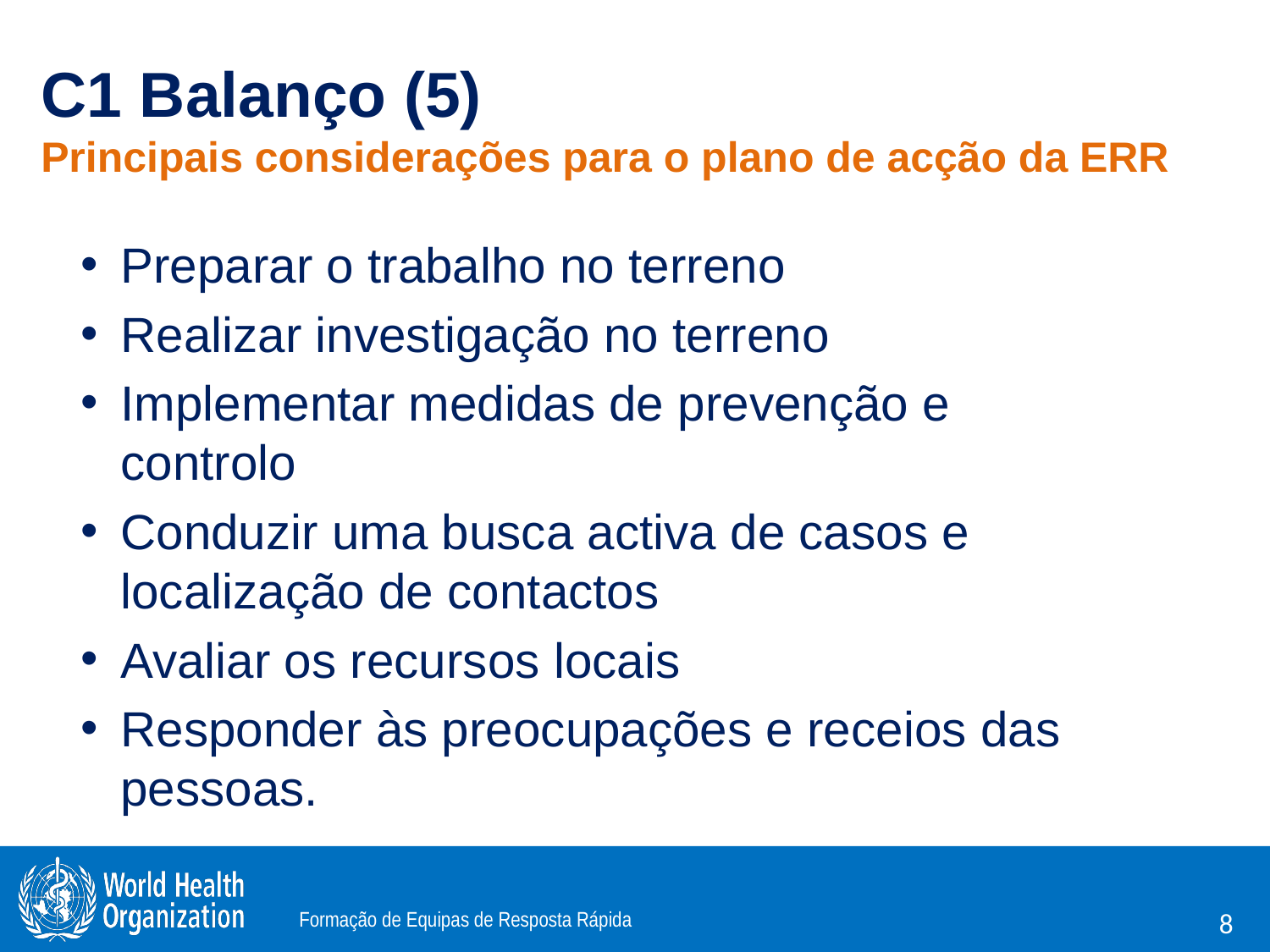

# C1 Balanço (5) Principais considerações para o plano de acção da ERR
Preparar o trabalho no terreno
Realizar investigação no terreno
Implementar medidas de prevenção e controlo
Conduzir uma busca activa de casos e localização de contactos
Avaliar os recursos locais
Responder às preocupações e receios das pessoas.